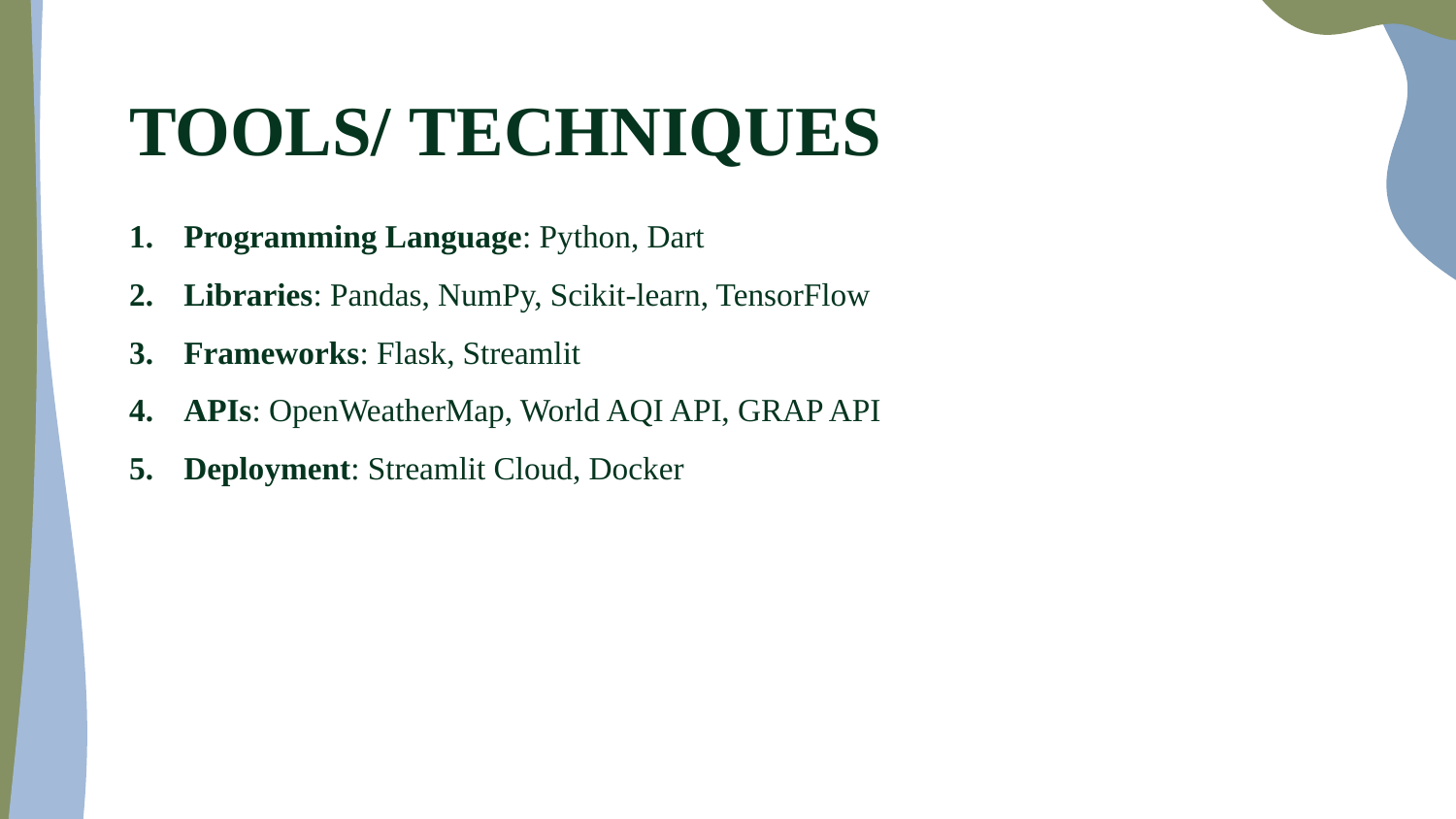

# TOOLS/ TECHNIQUES
Programming Language: Python, Dart
Libraries: Pandas, NumPy, Scikit-learn, TensorFlow
Frameworks: Flask, Streamlit
APIs: OpenWeatherMap, World AQI API, GRAP API
Deployment: Streamlit Cloud, Docker